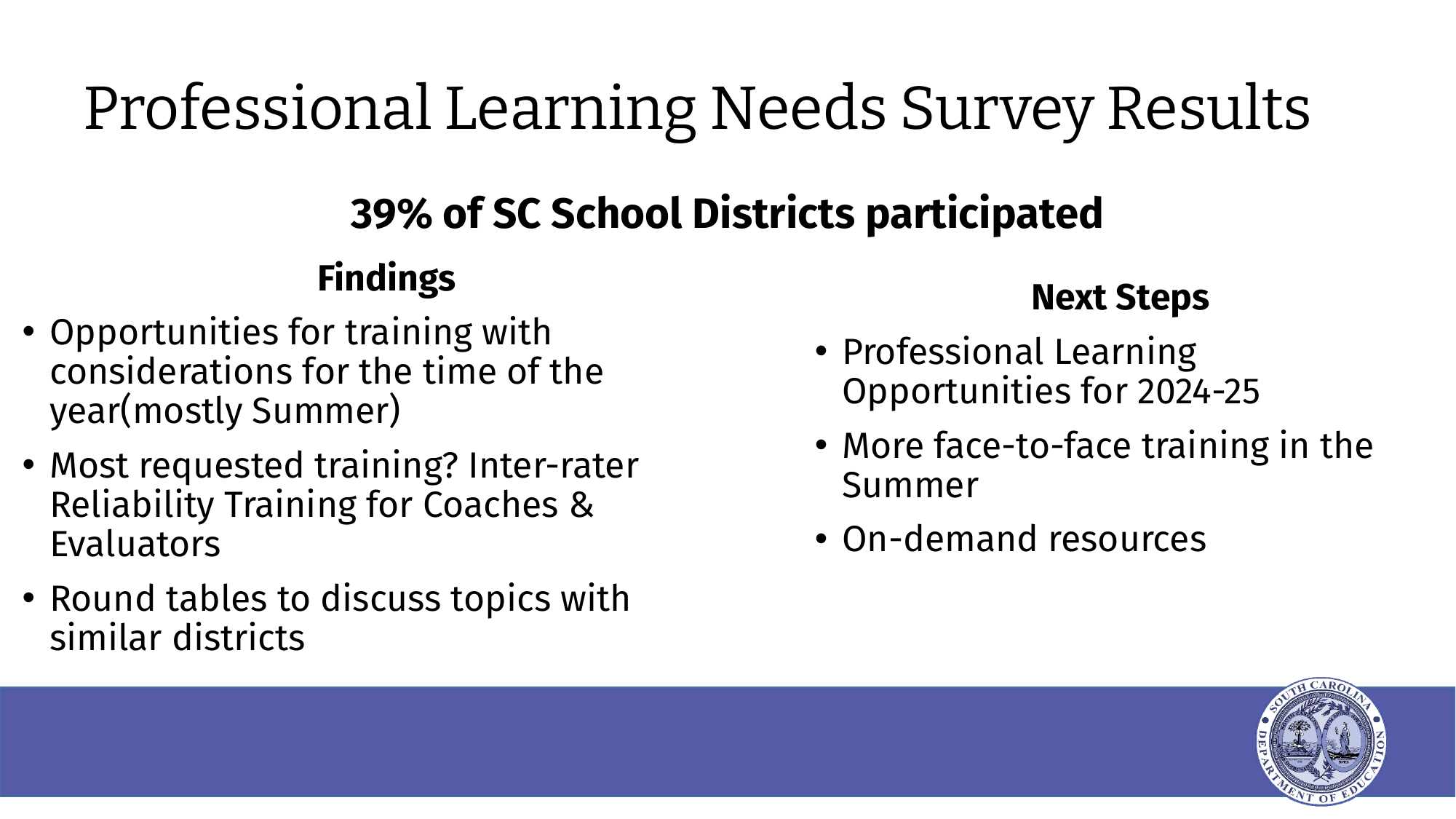

# Professional Learning Needs Survey Results
39% of SC School Districts participated
Findings
Opportunities for training with considerations for the time of the year(mostly Summer)
Most requested training? Inter-rater Reliability Training for Coaches & Evaluators
Round tables to discuss topics with similar districts
Next Steps
Professional Learning Opportunities for 2024-25
More face-to-face training in the Summer
On-demand resources